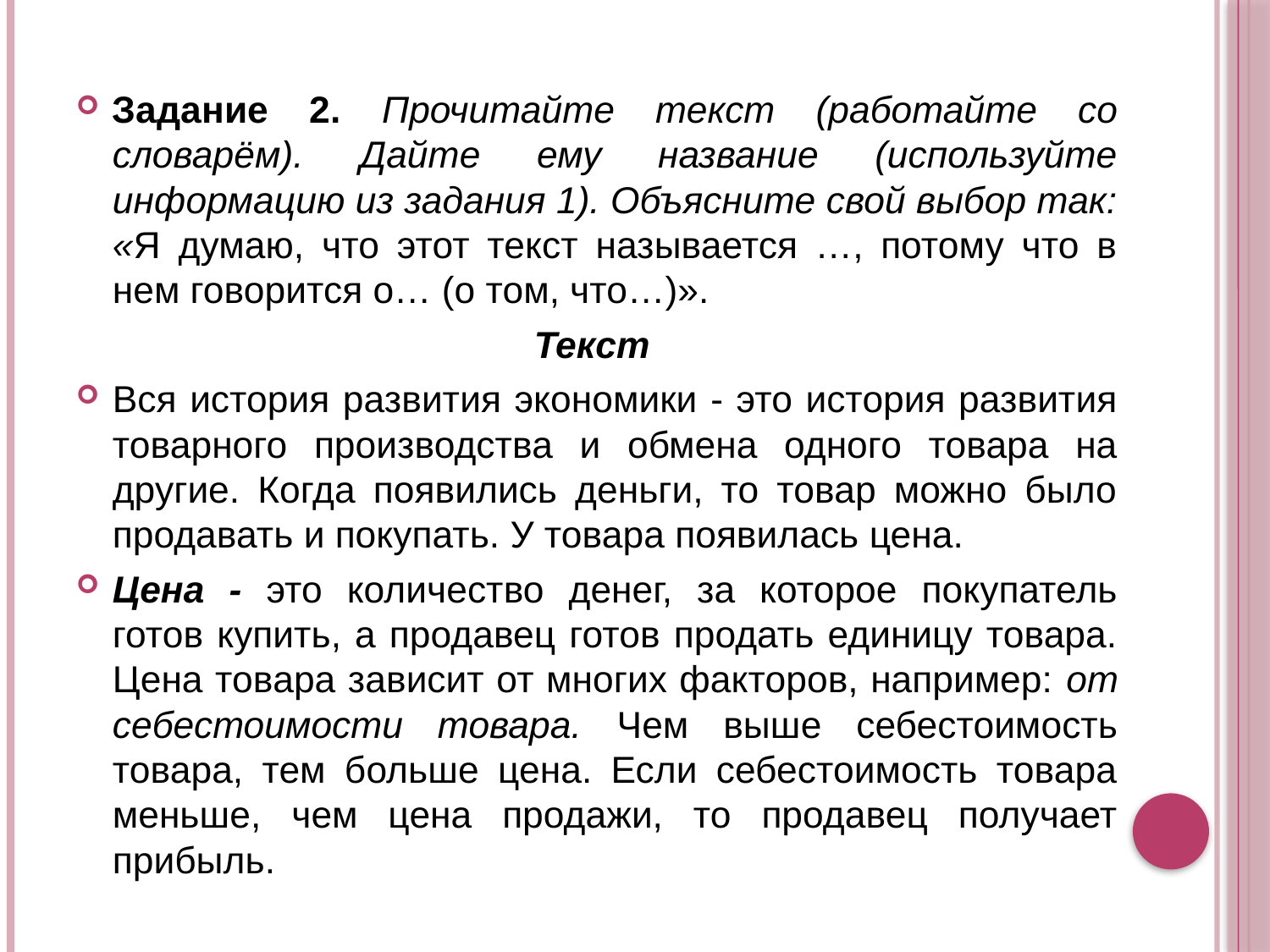

Задание 2. Прочитайте текст (работайте со словарём). Дайте ему название (используйте информацию из задания 1). Объясните свой выбор так: «Я думаю, что этот текст называется …, потому что в нем говорится о… (о том, что…)».
Текст
Вся история развития экономики - это история развития товарного производства и обмена одного товара на другие. Когда появились деньги, то товар можно было продавать и покупать. У товара появилась цена.
Цена - это количество денег, за которое покупатель готов купить, а продавец готов продать единицу товара. Цена товара зависит от многих факторов, например: от себестоимости товара. Чем выше себестоимость товара, тем больше цена. Если себестоимость товара меньше, чем цена продажи, то продавец получает прибыль.